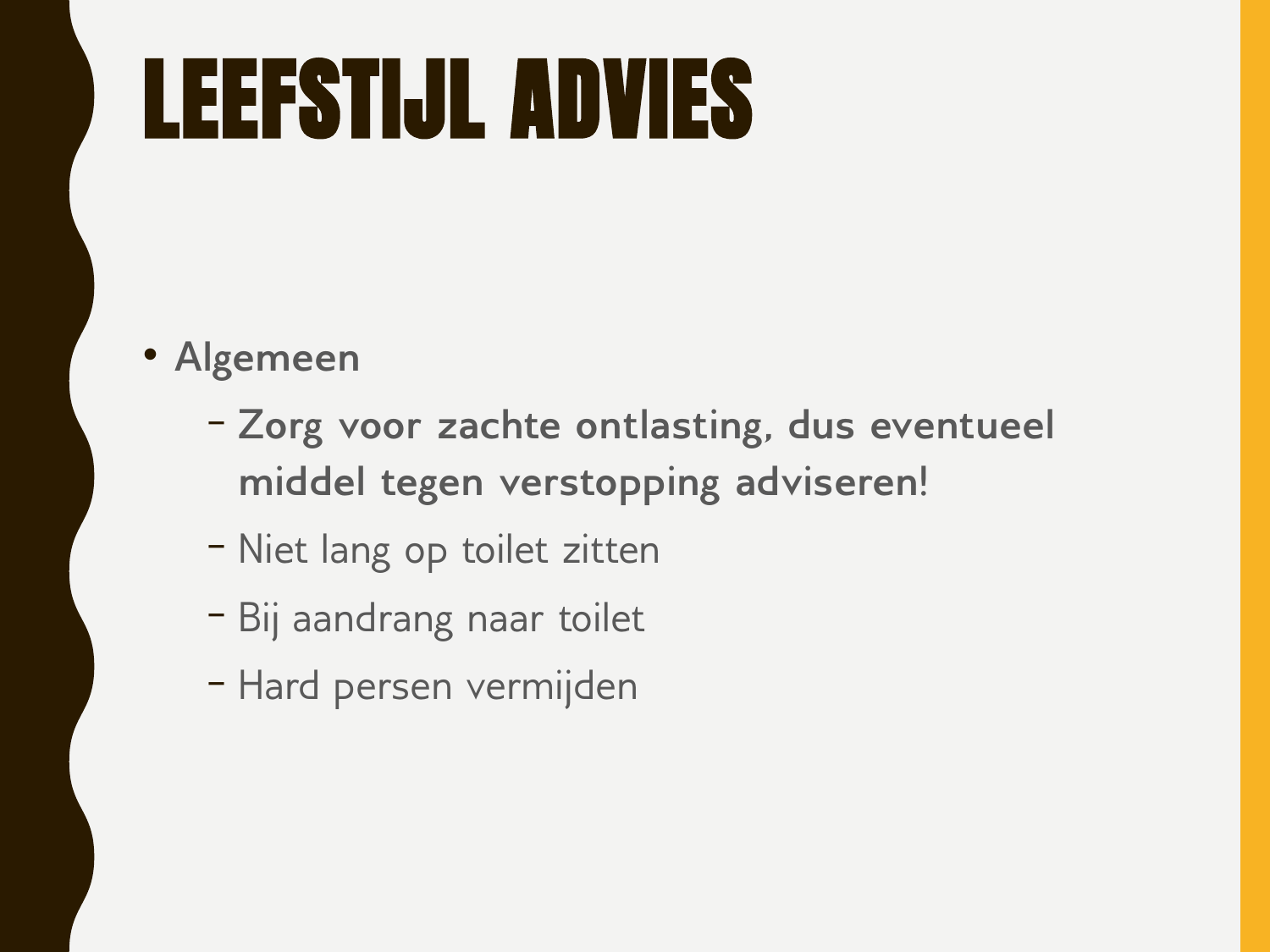

# Leefstijl Advies
Algemeen
Zorg voor zachte ontlasting, dus eventueel middel tegen verstopping adviseren!
Niet lang op toilet zitten
Bij aandrang naar toilet
Hard persen vermijden